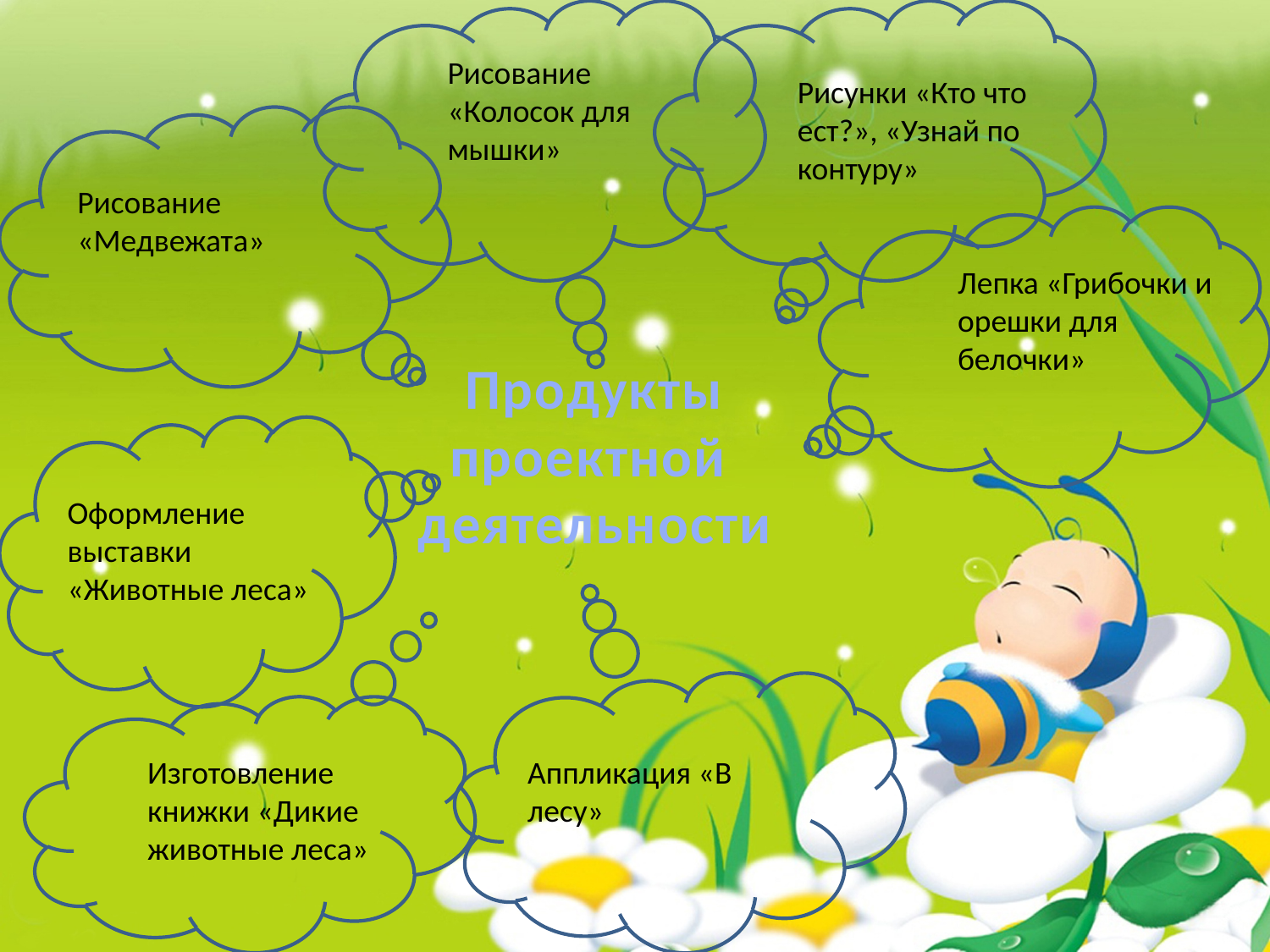

Рисование «Колосок для мышки»

Рисунки «Кто что ест?», «Узнай по контуру»

Рисование «Медвежата»

Лепка «Грибочки и орешки для белочки»

Продукты проектной
деятельности

Оформление выставки «Животные леса»

Изготовление книжки «Дикие животные леса»

Аппликация «В лесу»